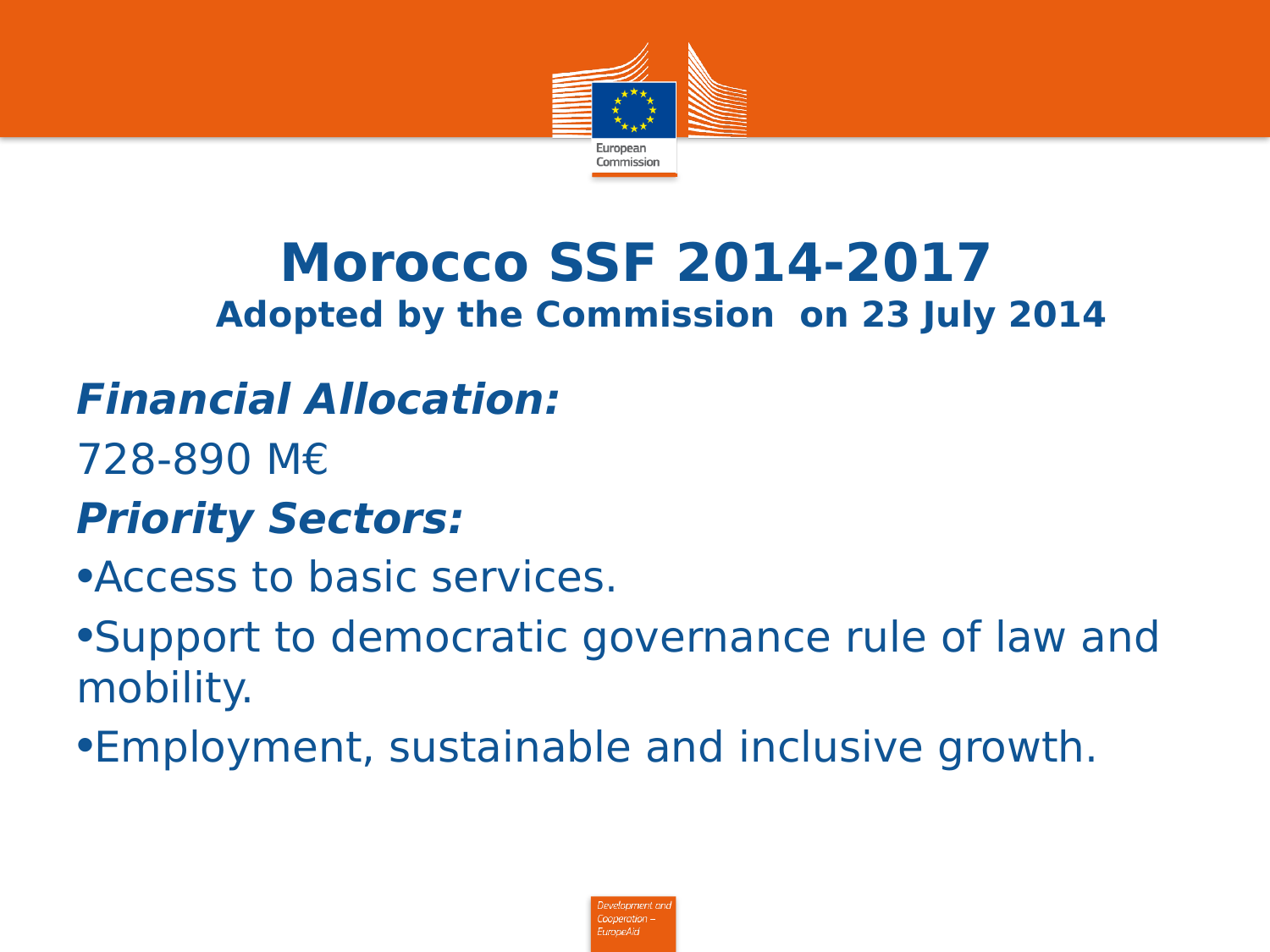

# Morocco SSF 2014-2017 Adopted by the Commission  on 23 July 2014
Financial Allocation:
728-890 M€
Priority Sectors:
Access to basic services.
Support to democratic governance rule of law and mobility.
Employment, sustainable and inclusive growth.